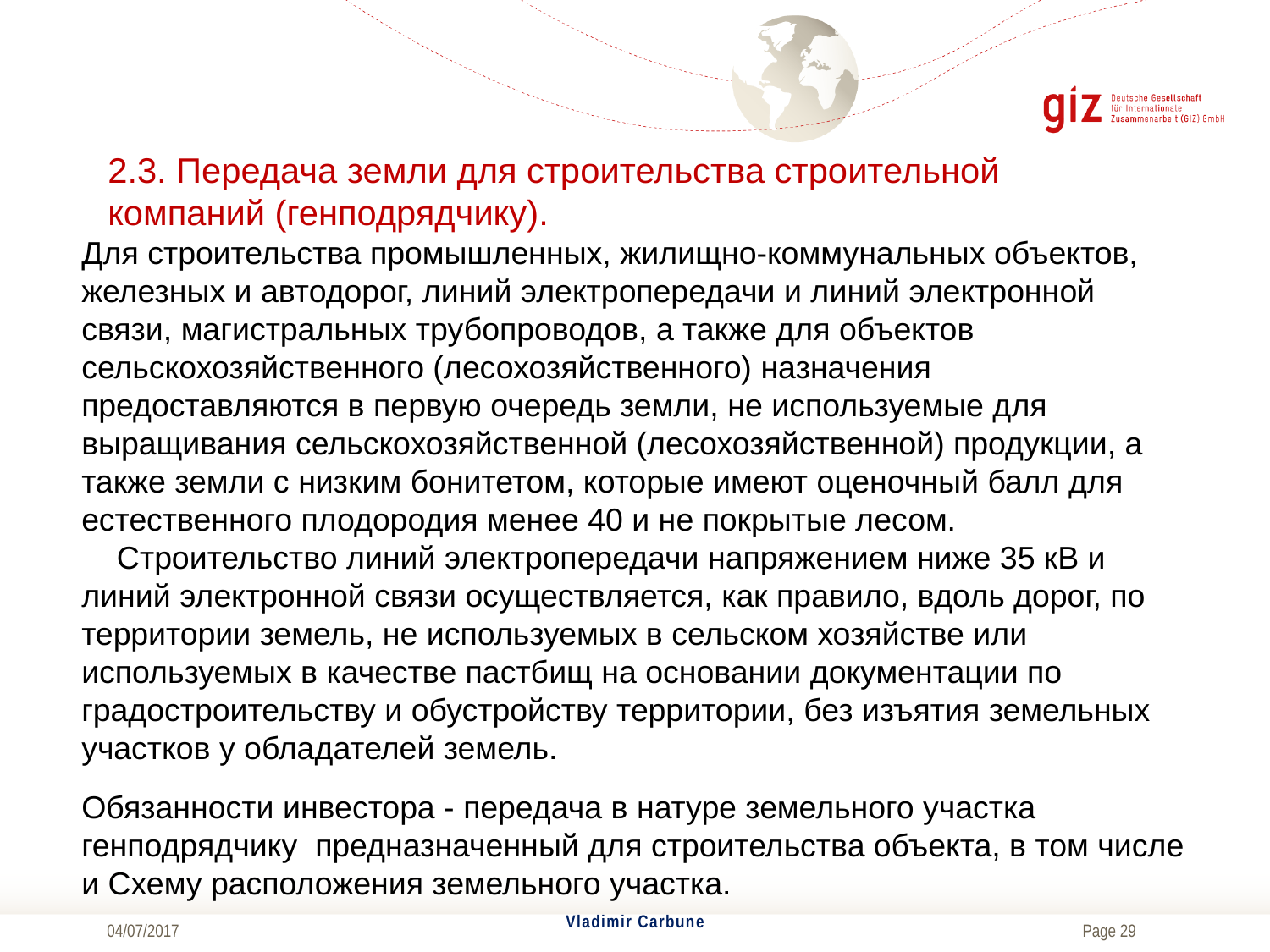

# 2.3. Передача земли для строительства строительной компаний (генподрядчику).
Для строительства промышленных, жилищно-коммунальных объектов, железных и автодорог, линий электропередачи и линий электронной связи, магистральных трубопроводов, а также для объектов сельскохозяйственного (лесохозяйственного) назначения предоставляются в первую очередь земли, не используемые для выращивания сельскохозяйственной (лесохозяйственной) продукции, а также земли с низким бонитетом, которые имеют оценочный балл для естественного плодородия менее 40 и не покрытые лесом.
    Строительство линий электропередачи напряжением ниже 35 кВ и линий электронной связи осуществляется, как правило, вдоль дорог, по территории земель, не используемых в сельском хозяйстве или используемых в качестве пастбищ на основании документации по градостроительству и обустройству территории, без изъятия земельных участков у обладателей земель.
Обязанности инвестора - передача в натуре земельного участка генподрядчику  предназначенный для строительства объекта, в том числе и Схему расположения земельного участка.

Vladimir Carbune

04/07/2017